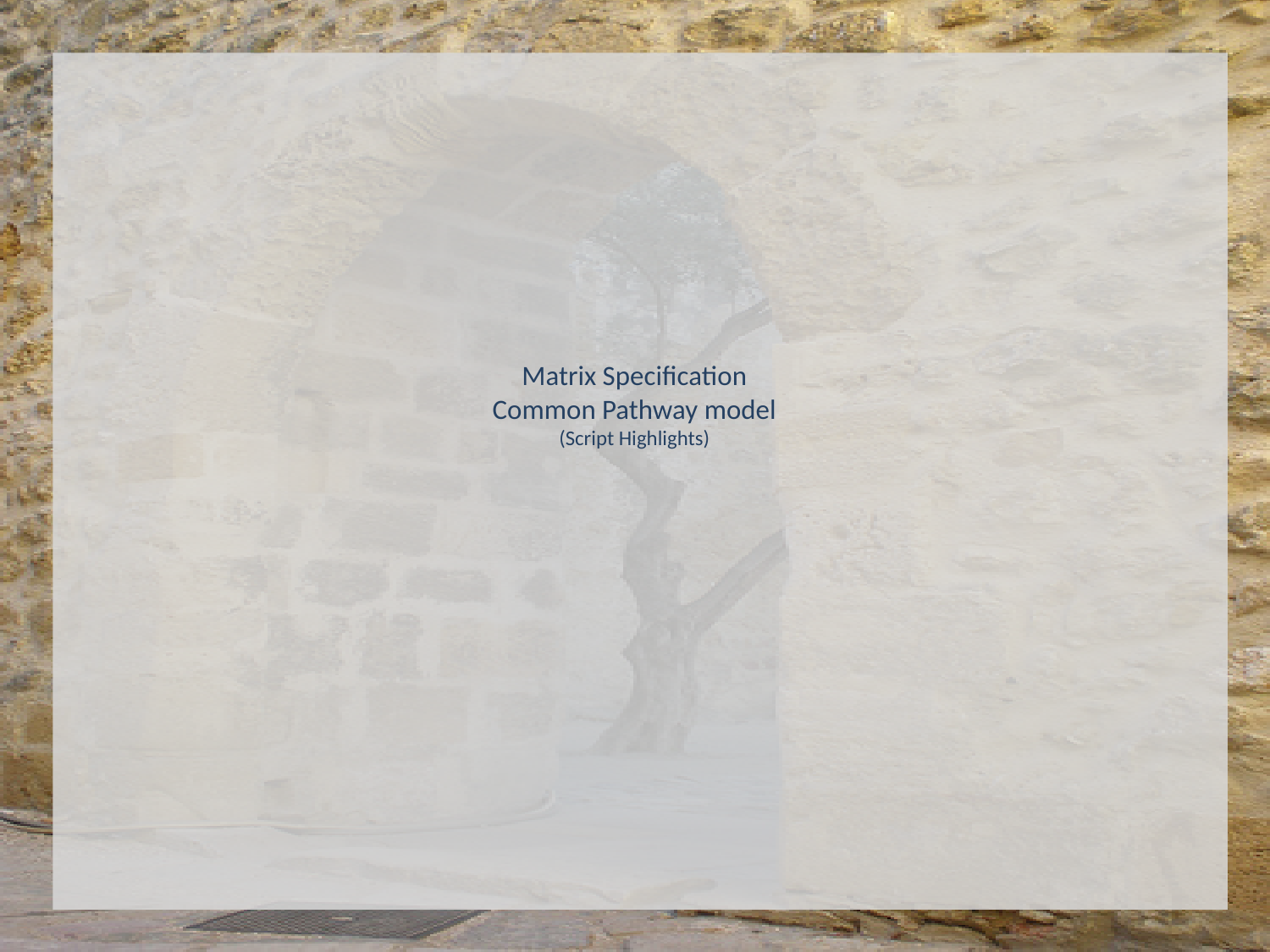

# Matrix Specification Common Pathway model (Script Highlights)